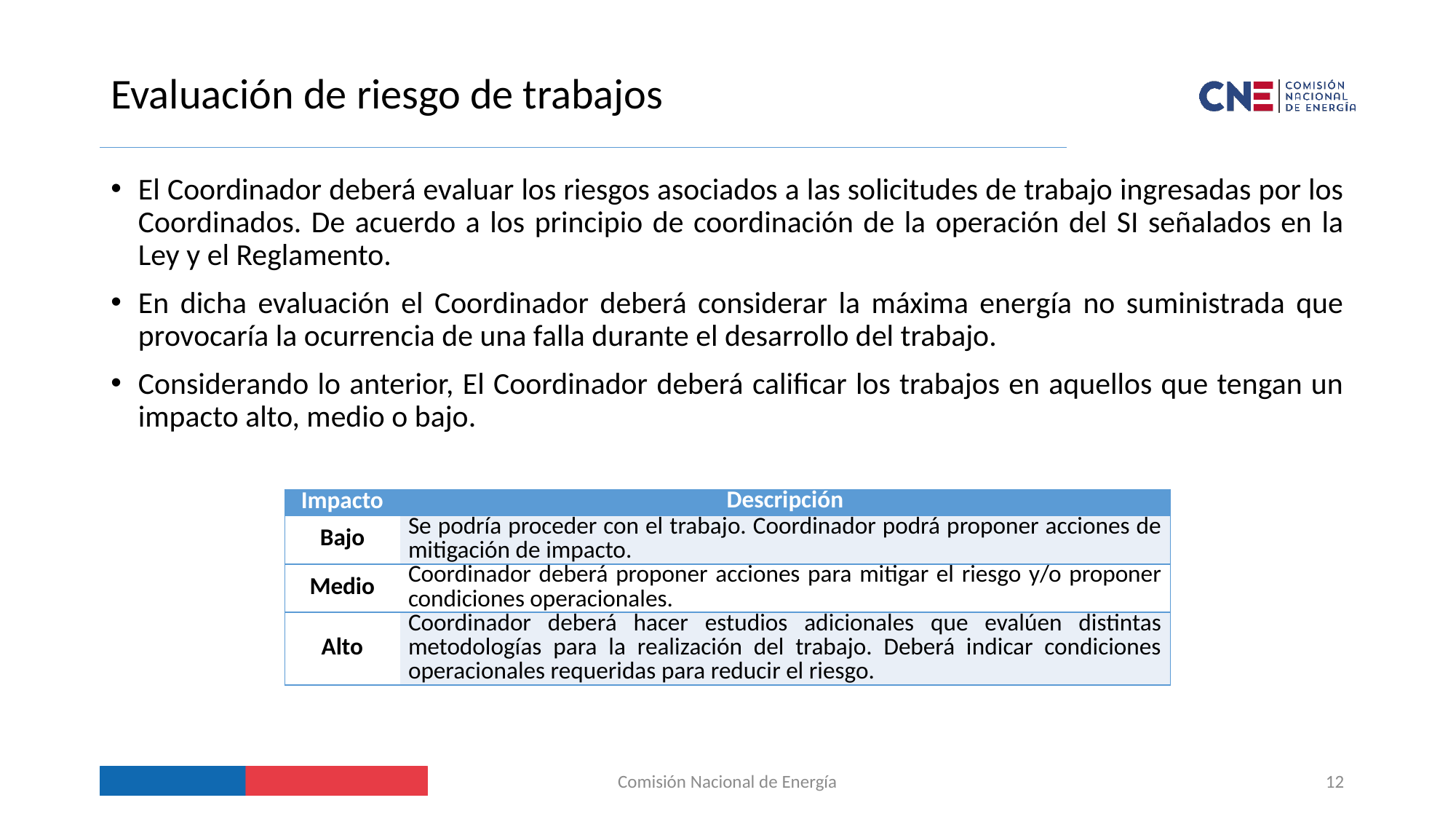

# Evaluación de riesgo de trabajos
El Coordinador deberá evaluar los riesgos asociados a las solicitudes de trabajo ingresadas por los Coordinados. De acuerdo a los principio de coordinación de la operación del SI señalados en la Ley y el Reglamento.
En dicha evaluación el Coordinador deberá considerar la máxima energía no suministrada que provocaría la ocurrencia de una falla durante el desarrollo del trabajo.
Considerando lo anterior, El Coordinador deberá calificar los trabajos en aquellos que tengan un impacto alto, medio o bajo.
| Impacto | Descripción |
| --- | --- |
| Bajo | Se podría proceder con el trabajo. Coordinador podrá proponer acciones de mitigación de impacto. |
| Medio | Coordinador deberá proponer acciones para mitigar el riesgo y/o proponer condiciones operacionales. |
| Alto | Coordinador deberá hacer estudios adicionales que evalúen distintas metodologías para la realización del trabajo. Deberá indicar condiciones operacionales requeridas para reducir el riesgo. |
Comisión Nacional de Energía
12